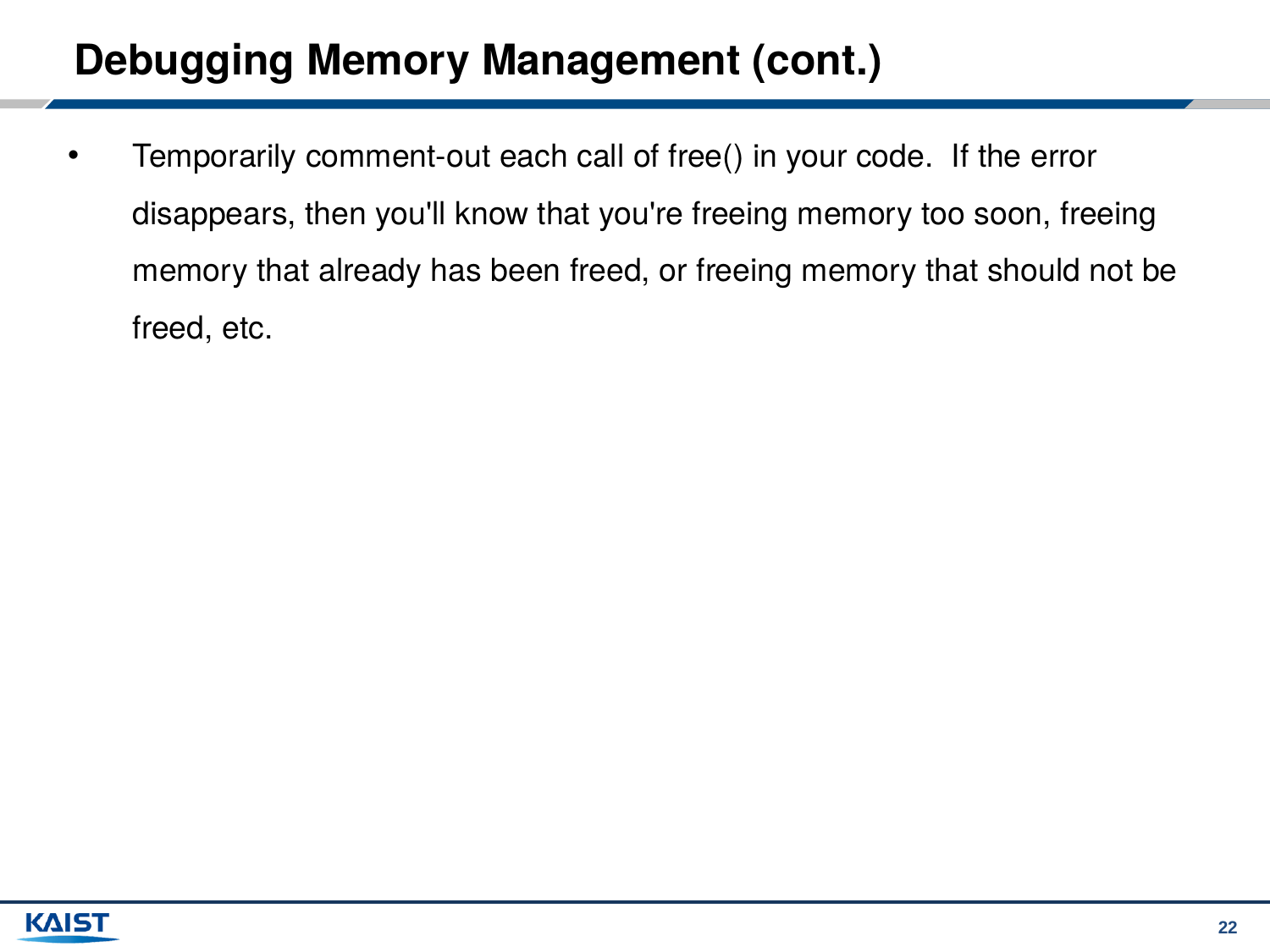

# Debugging Memory Management (cont.)
Temporarily comment-out each call of free() in your code.  If the error disappears, then you'll know that you're freeing memory too soon, freeing memory that already has been freed, or freeing memory that should not be freed, etc.